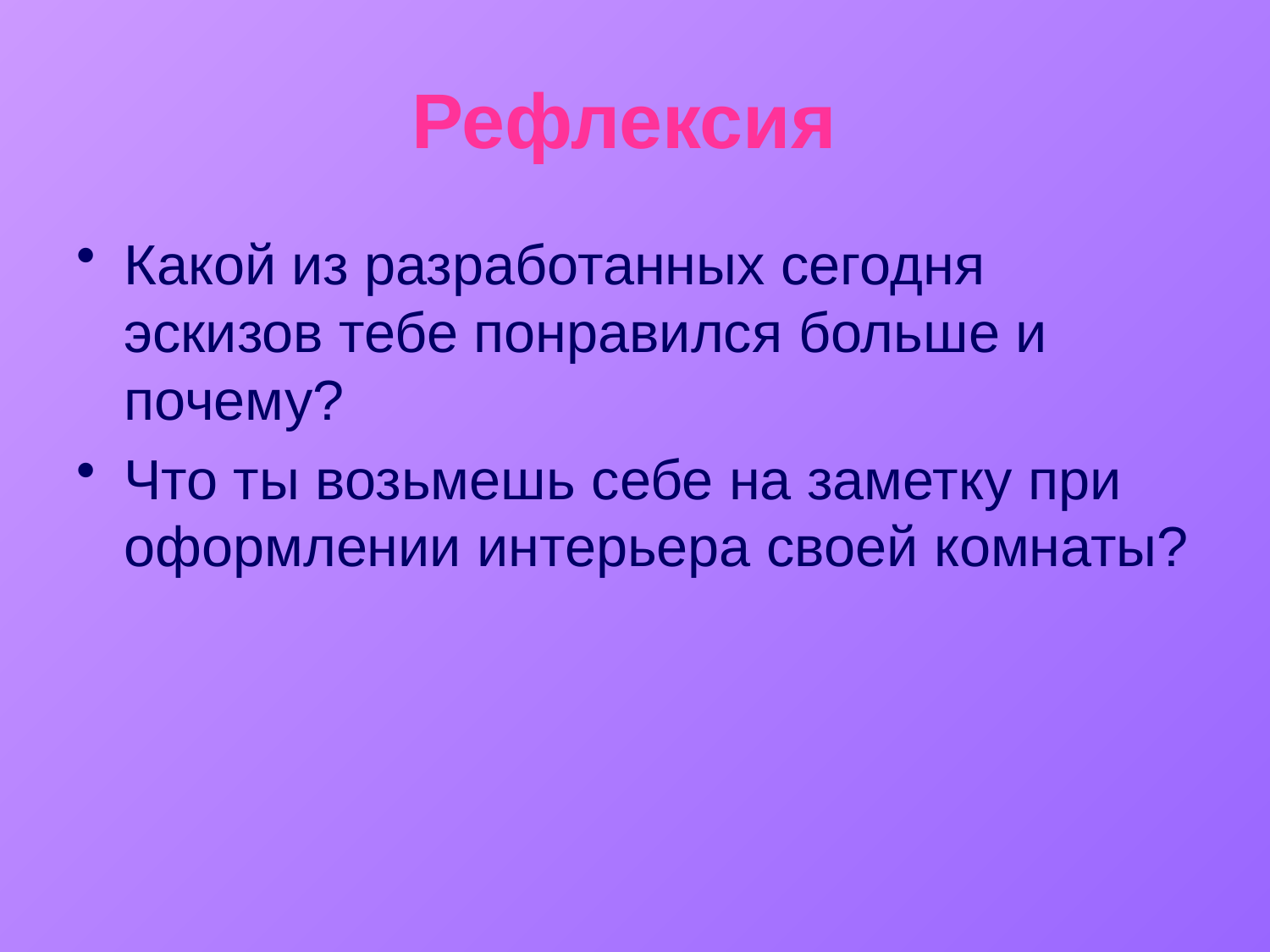

# Рефлексия
Какой из разработанных сегодня эскизов тебе понравился больше и почему?
Что ты возьмешь себе на заметку при оформлении интерьера своей комнаты?